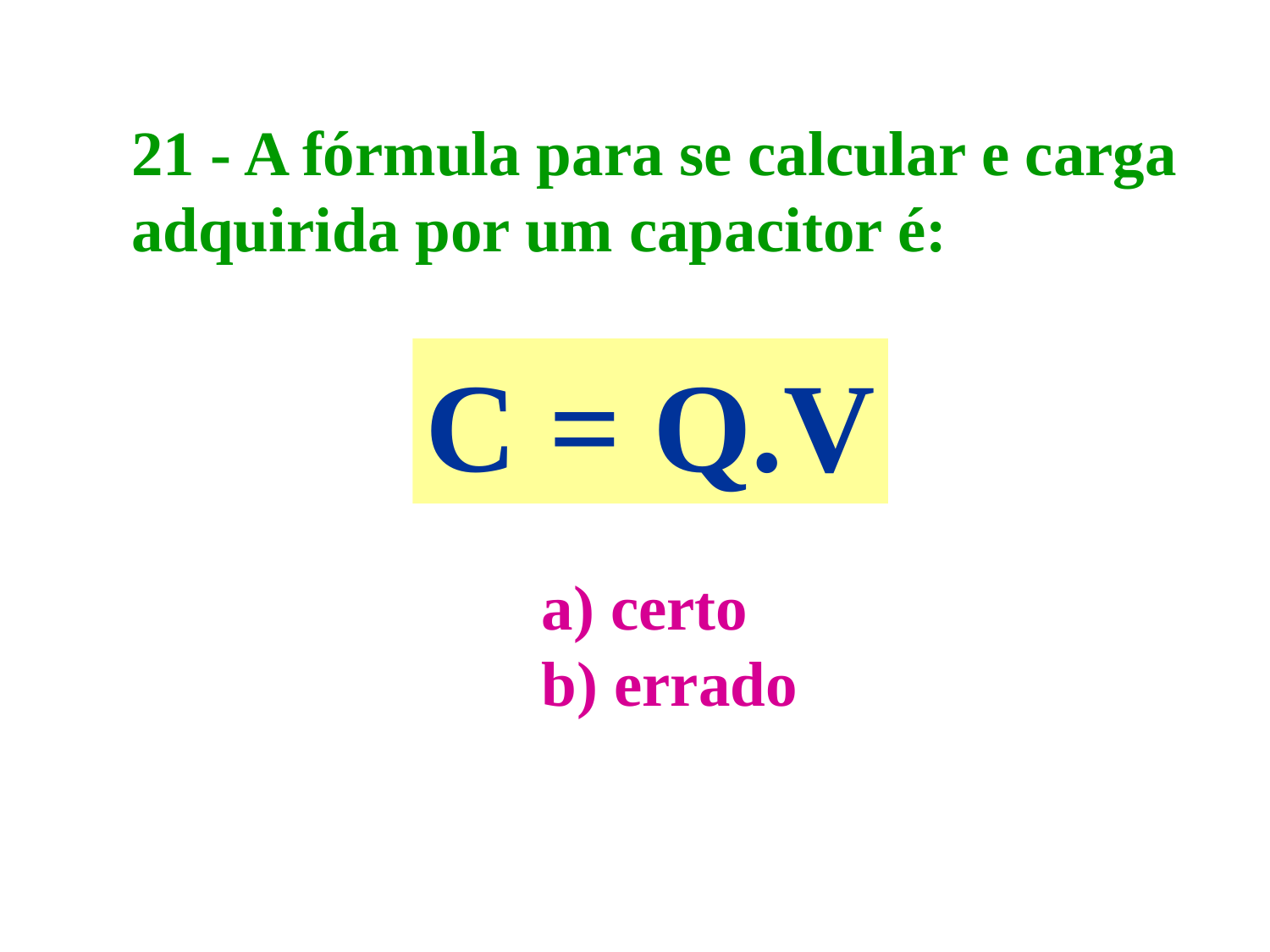

21 - A fórmula para se calcular e carga
adquirida por um capacitor é:
C = Q.V
a) certo
b) errado